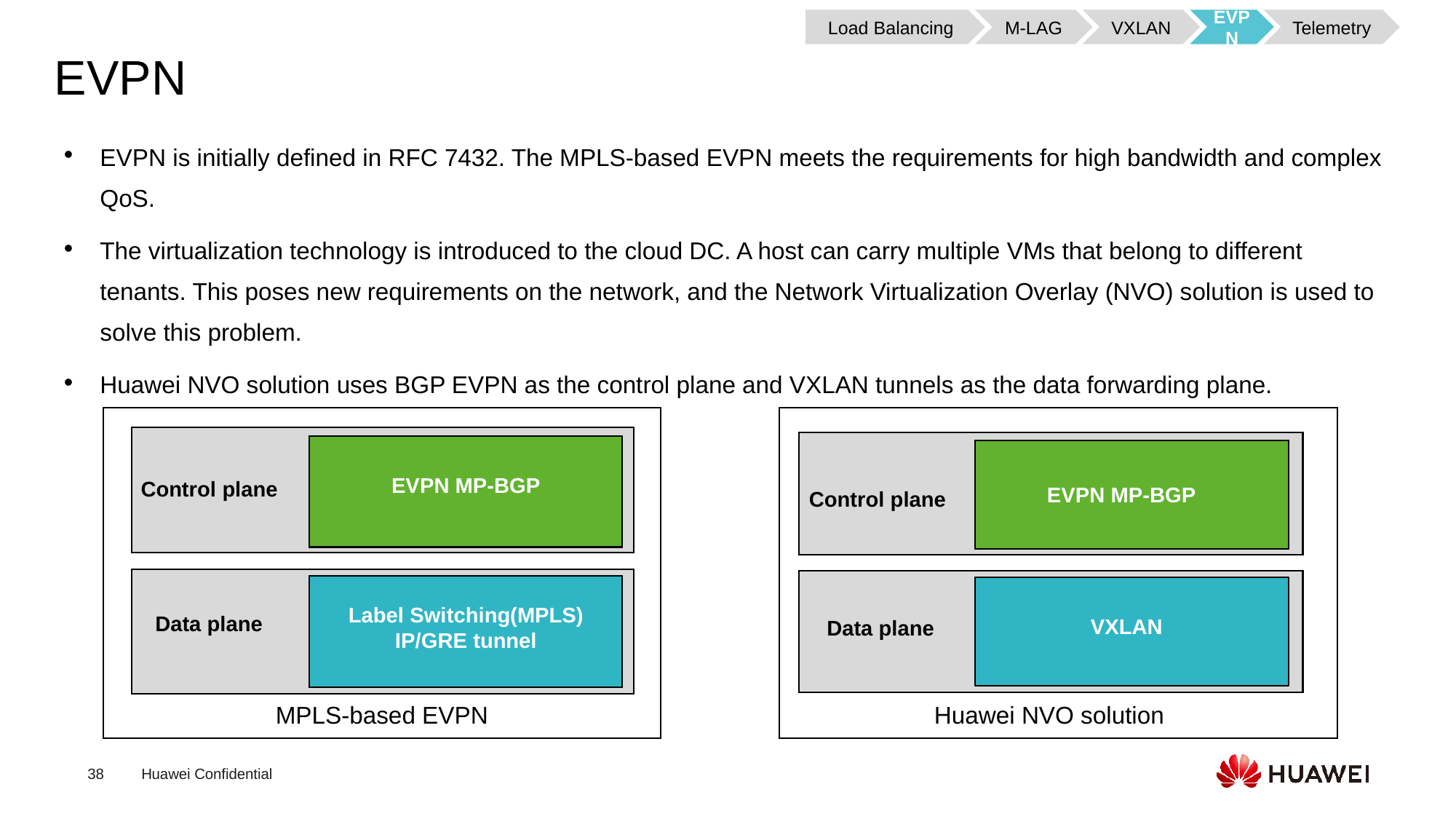

Load Balancing
M-LAG
VXLAN
EVPN
Telemetry
# EVPN
EVPN is initially defined in RFC 7432. The MPLS-based EVPN meets the requirements for high bandwidth and complex QoS.
The virtualization technology is introduced to the cloud DC. A host can carry multiple VMs that belong to different tenants. This poses new requirements on the network, and the Network Virtualization Overlay (NVO) solution is used to solve this problem.
Huawei NVO solution uses BGP EVPN as the control plane and VXLAN tunnels as the data forwarding plane.

EVPN MP-BGP
Control plane

Label Switching(MPLS)
IP/GRE tunnel
Data plane

EVPN MP-BGP
Control plane

VXLAN
Data plane
MPLS-based EVPN
Huawei NVO solution